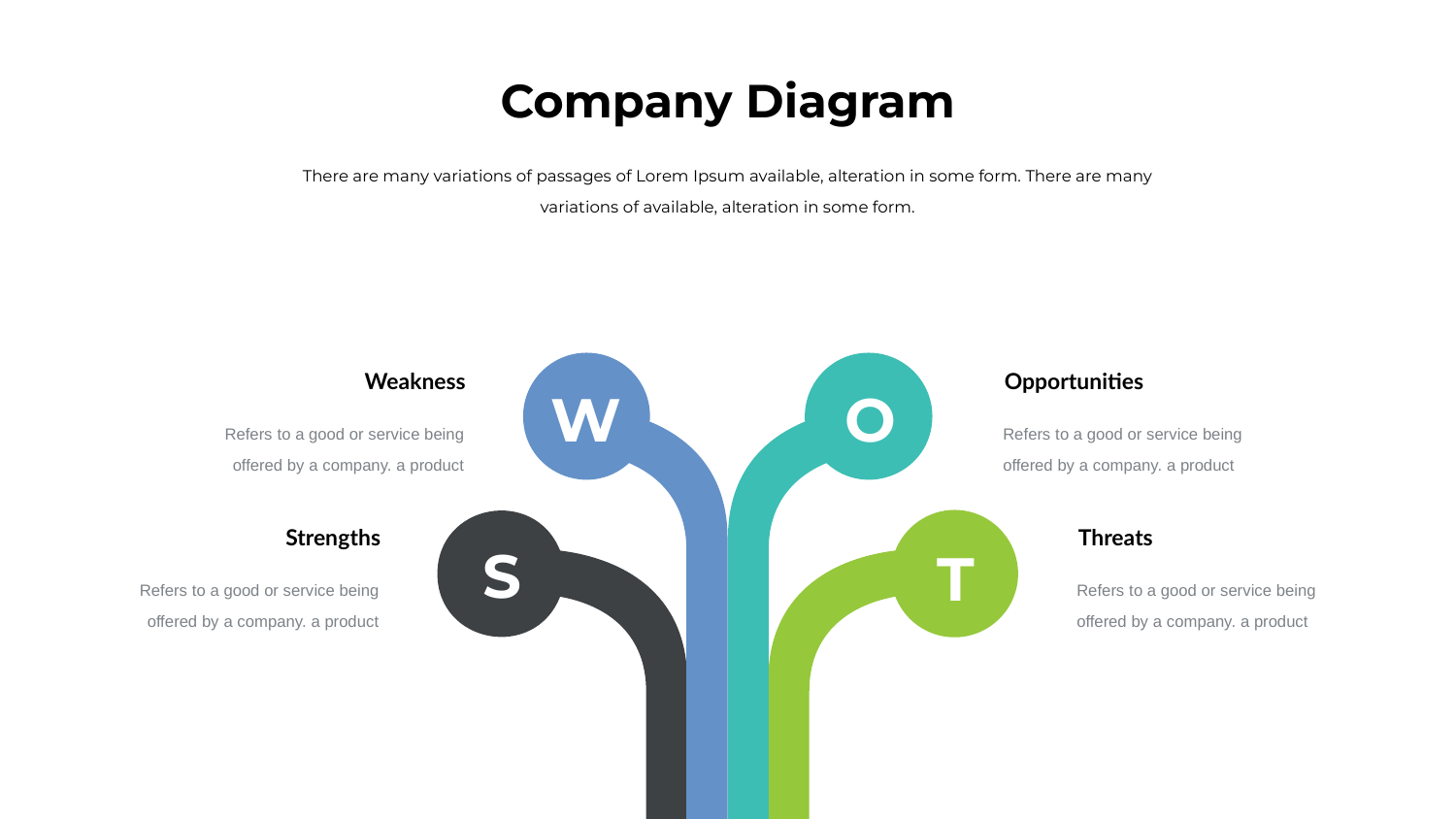

Company Diagram
There are many variations of passages of Lorem Ipsum available, alteration in some form. There are many variations of available, alteration in some form.

Weakness
Refers to a good or service being offered by a company. a product
Opportunities
Refers to a good or service being offered by a company. a product
Strengths
Refers to a good or service being offered by a company. a product
Threats
Refers to a good or service being offered by a company. a product
W
O
S
T